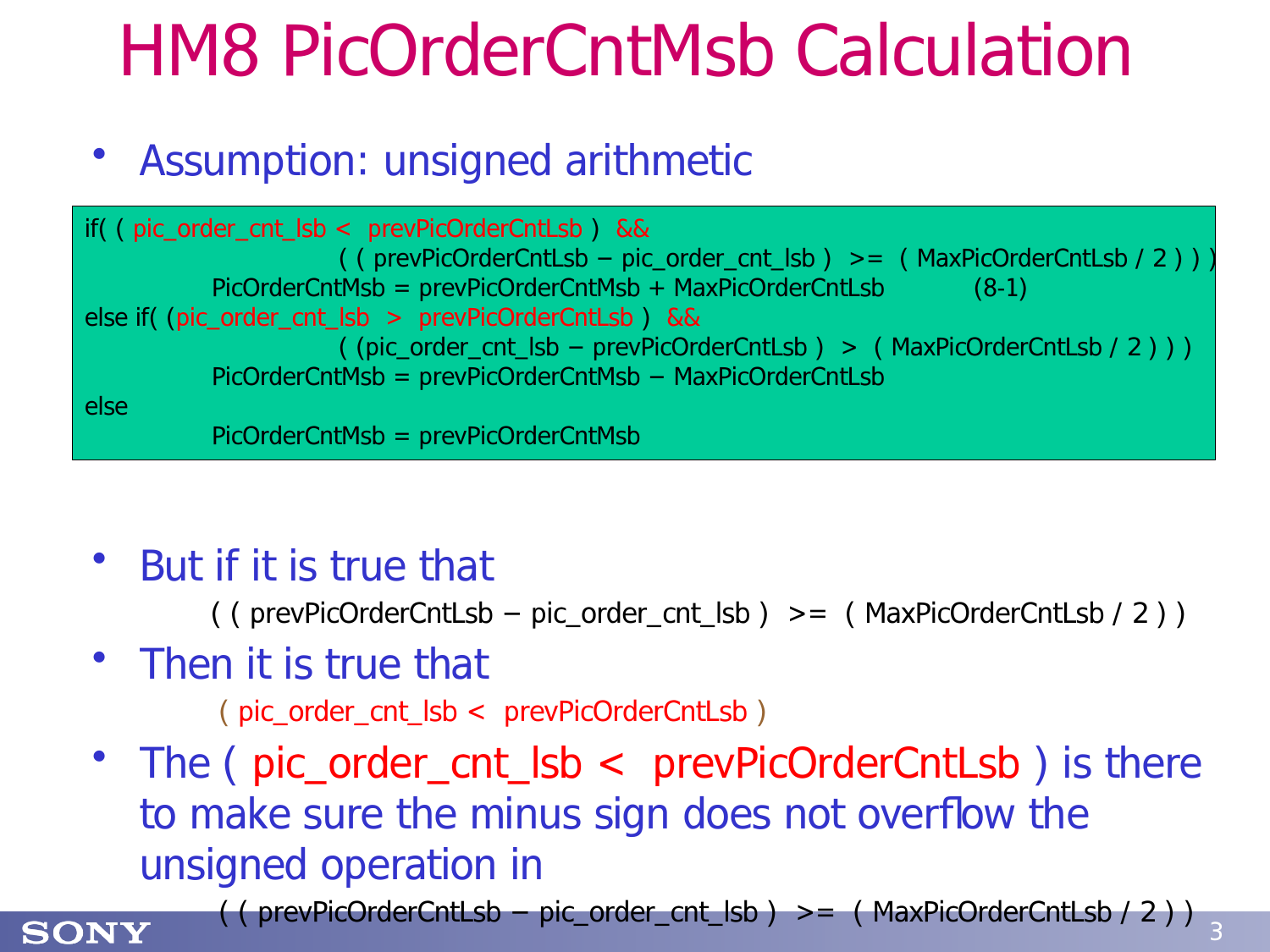

# HM8 PicOrderCntMsb Calculation
Assumption: unsigned arithmetic

But if it is true that
( ( prevPicOrderCntLsb − pic_order_cnt_lsb )  >=  ( MaxPicOrderCntLsb / 2 ) )
Then it is true that
( pic_order_cnt_lsb <  prevPicOrderCntLsb )
The ( pic_order_cnt_lsb <  prevPicOrderCntLsb ) is there to make sure the minus sign does not overflow the unsigned operation in
( ( prevPicOrderCntLsb − pic_order_cnt_lsb )  >=  ( MaxPicOrderCntLsb / 2 ) )

if( ( pic_order_cnt_lsb <  prevPicOrderCntLsb )  &&
		( ( prevPicOrderCntLsb − pic_order_cnt_lsb )  >=  ( MaxPicOrderCntLsb / 2 ) ) )
	PicOrderCntMsb = prevPicOrderCntMsb + MaxPicOrderCntLsb	(8‑1)
else if( (pic_order_cnt_lsb  >  prevPicOrderCntLsb )  &&
		( (pic_order_cnt_lsb − prevPicOrderCntLsb )  >  ( MaxPicOrderCntLsb / 2 ) ) )
	PicOrderCntMsb = prevPicOrderCntMsb − MaxPicOrderCntLsb
else
	PicOrderCntMsb = prevPicOrderCntMsb
3